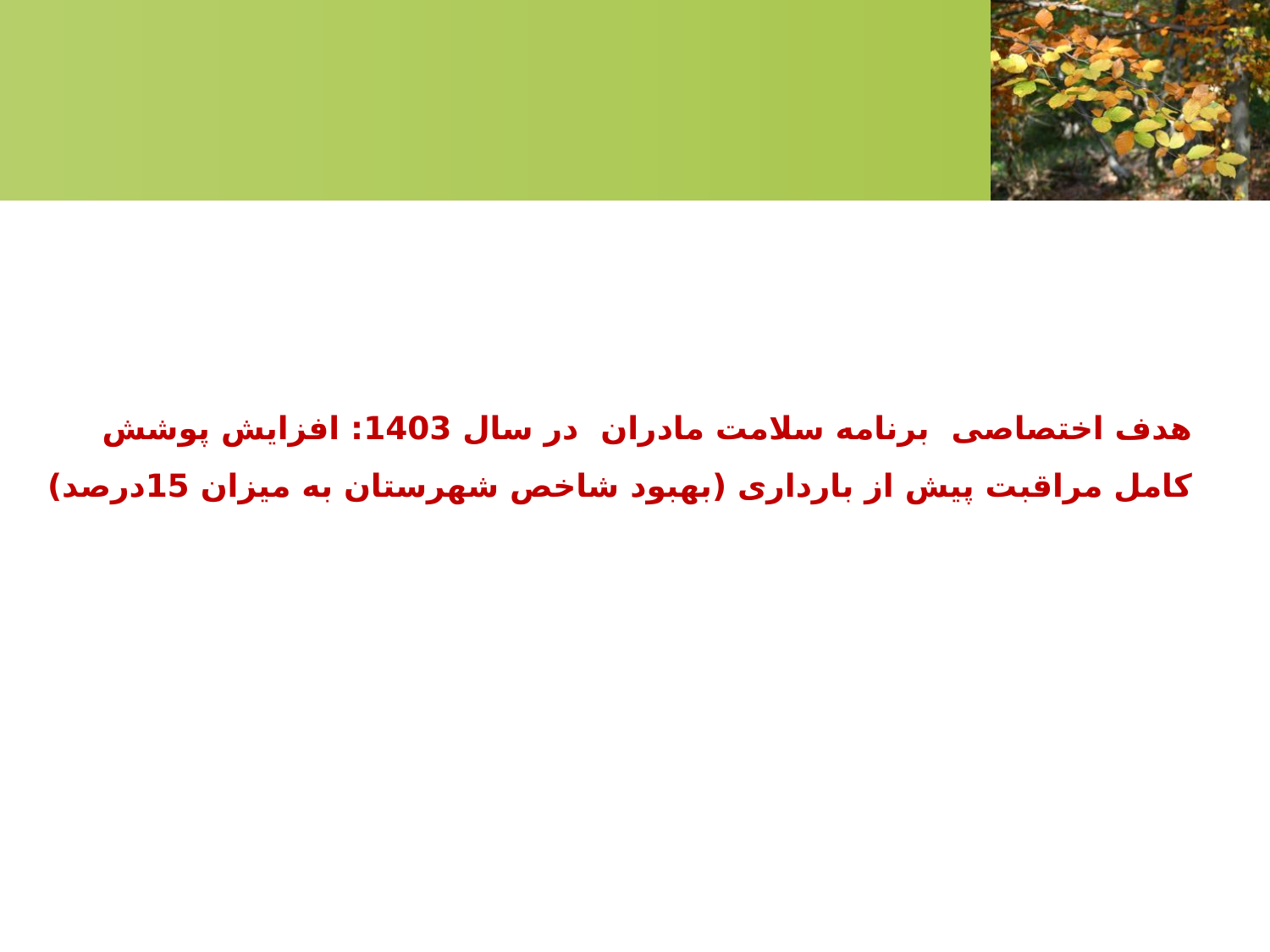

هدف اختصاصی  برنامه سلامت مادران  در سال 1403: افزایش پوشش کامل مراقبت پیش از بارداری (بهبود شاخص شهرستان به میزان 15درصد)